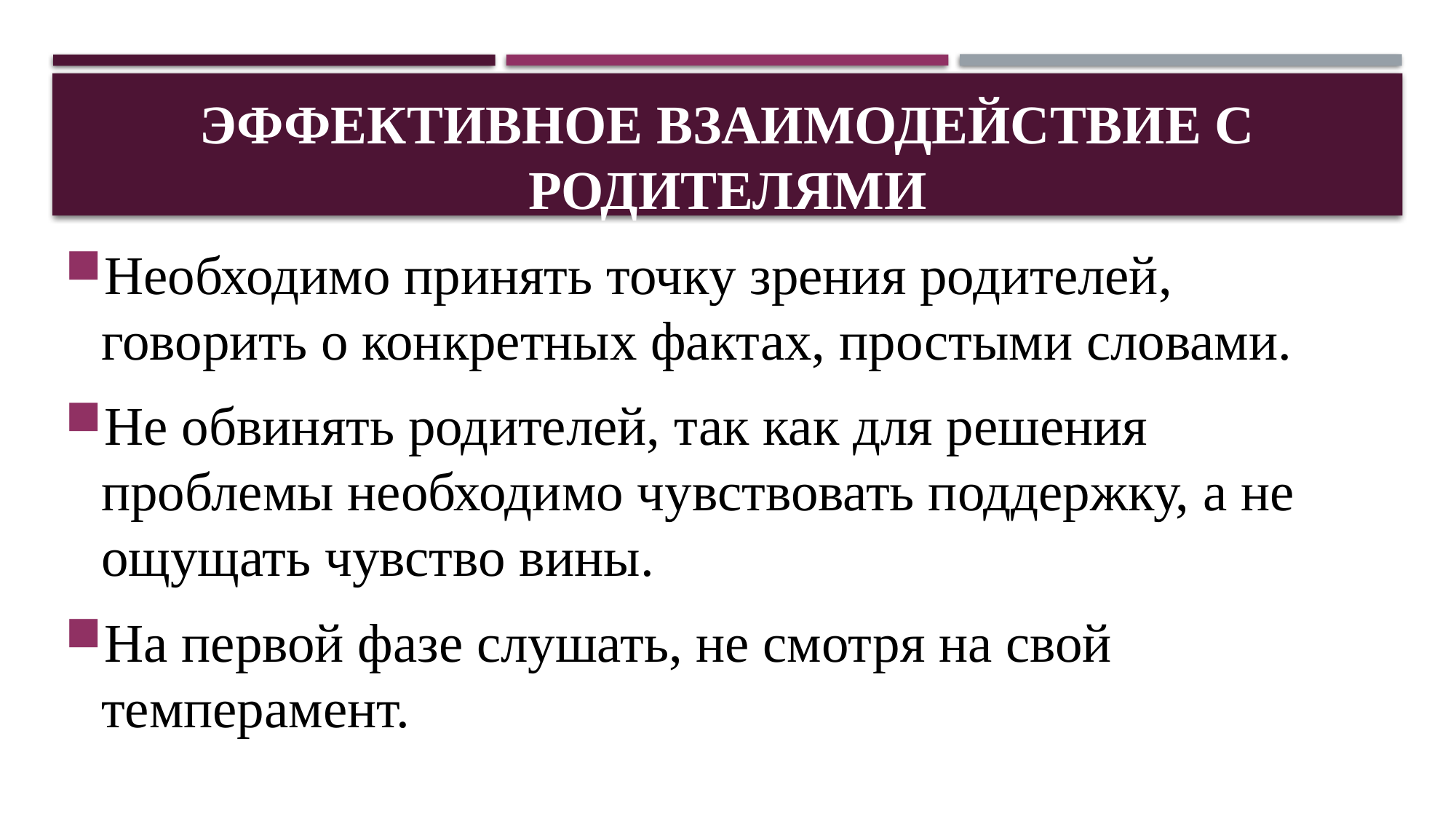

# Эффективное взаимодействие с родителями
Необходимо принять точку зрения родителей, говорить о конкретных фактах, простыми словами.
Не обвинять родителей, так как для решения проблемы необходимо чувствовать поддержку, а не ощущать чувство вины.
На первой фазе слушать, не смотря на свой темперамент.